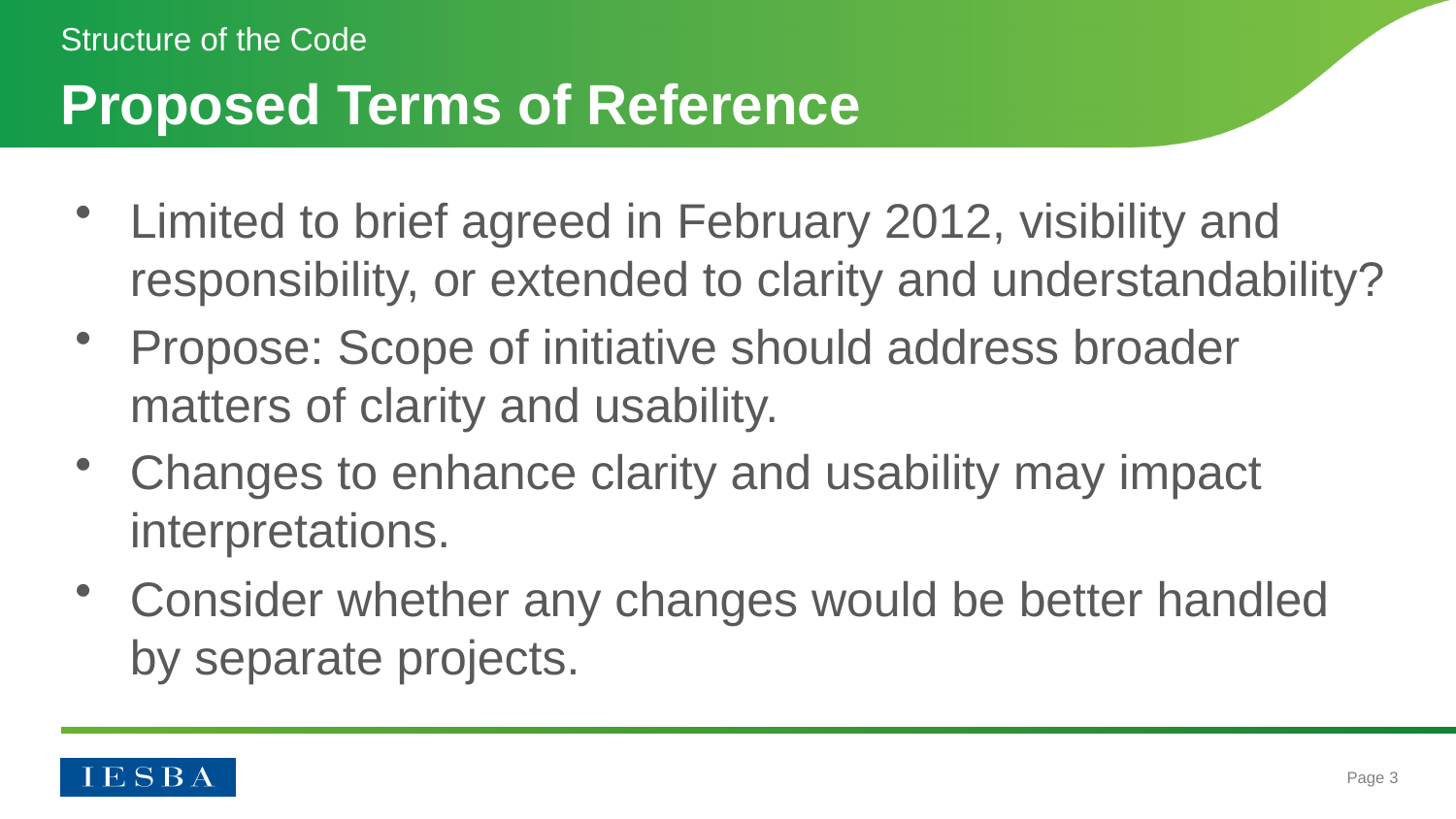

Structure of the Code

# Proposed Terms of Reference
Limited to brief agreed in February 2012, visibility and responsibility, or extended to clarity and understandability?
Propose: Scope of initiative should address broader matters of clarity and usability.
Changes to enhance clarity and usability may impact interpretations.
Consider whether any changes would be better handled by separate projects.